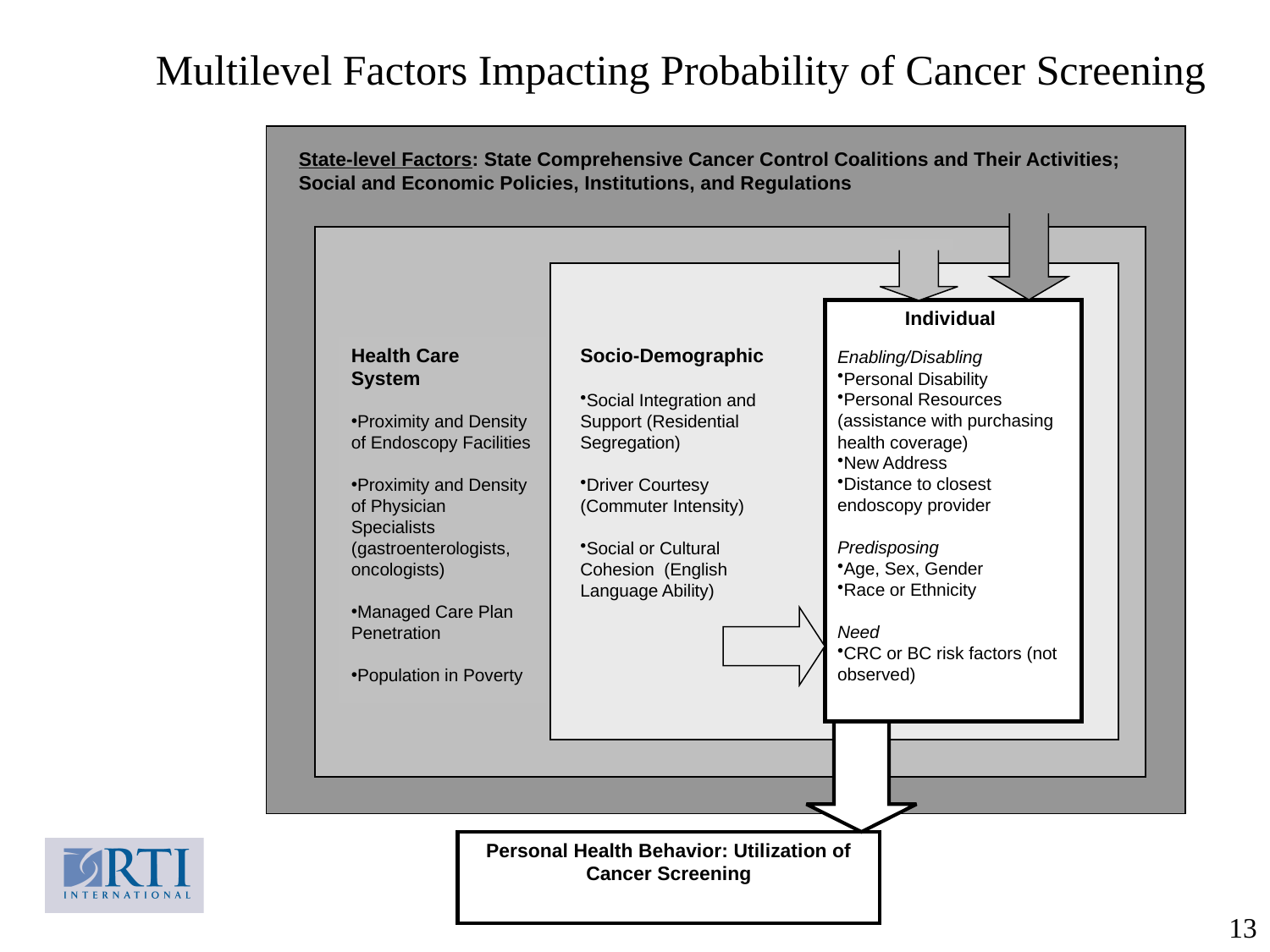

# Multilevel Factors Impacting Probability of Cancer Screening

State-level Factors: State Comprehensive Cancer Control Coalitions and Their Activities; Social and Economic Policies, Institutions, and Regulations

Individual

Enabling/Disabling
Personal Disability
Personal Resources (assistance with purchasing health coverage)
New Address
Distance to closest endoscopy provider

Predisposing
Age, Sex, Gender
Race or Ethnicity

Need
CRC or BC risk factors (not observed)
Health Care System

Proximity and Density of Endoscopy Facilities

Proximity and Density of Physician Specialists (gastroenterologists, oncologists)

Managed Care Plan Penetration

Population in Poverty

Socio-Demographic

Social Integration and Support (Residential Segregation)

Driver Courtesy (Commuter Intensity)

Social or Cultural Cohesion  (English Language Ability)

Personal Health Behavior: Utilization of Cancer Screening
13